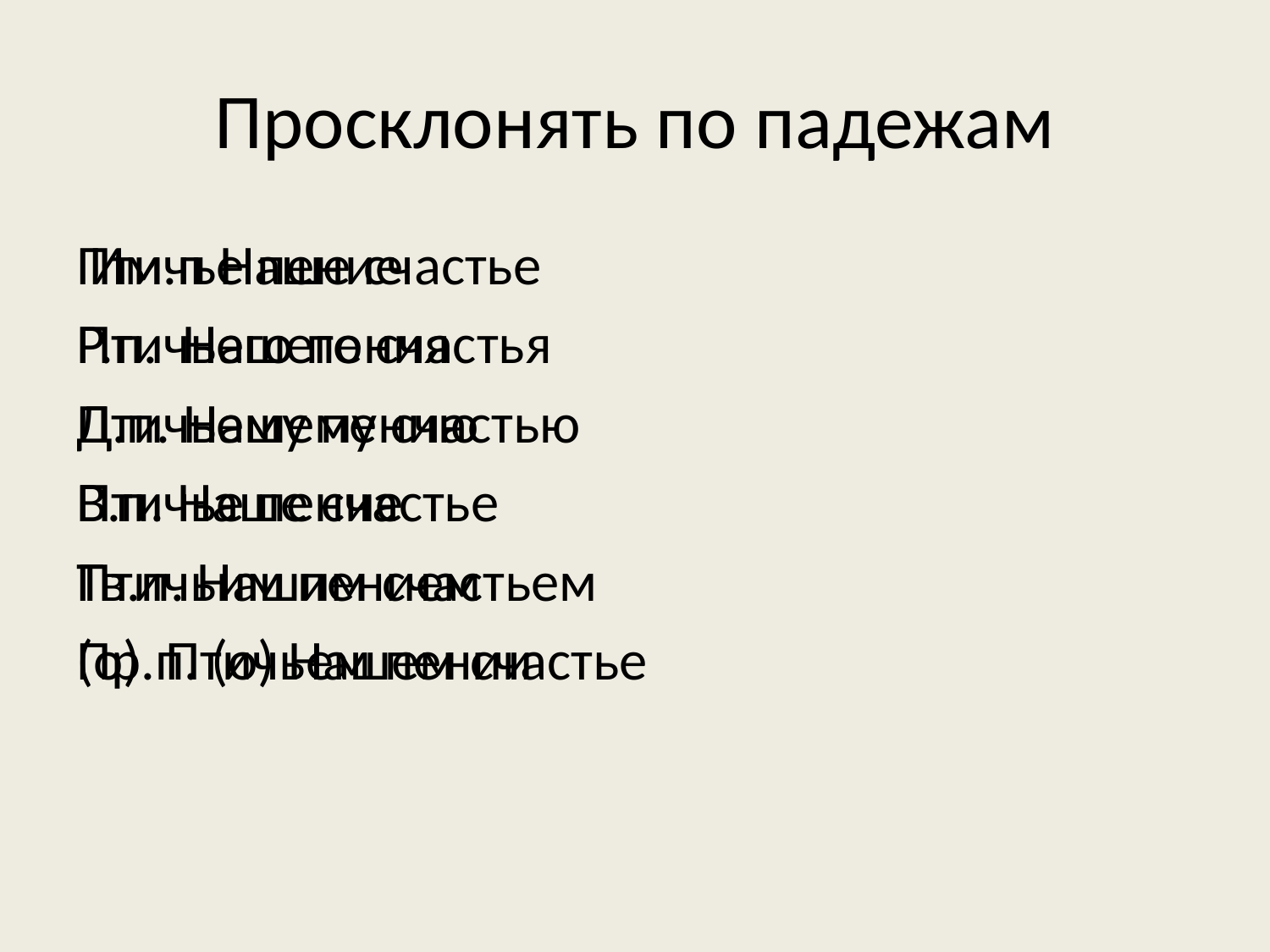

# Просклонять по падежам
 Им.п Наше счастье
Р.п.  Нашего счастья
Д.п. Нашему счастью
В.п. Наше счастье
Тв.п. Нашим счастьем
Пр.п. (о) Нашем счастье

Птичье пение
Птичьего пения
Птичьему пению
Птичье пение
Птичьим пением
(о)  Птичьем пении